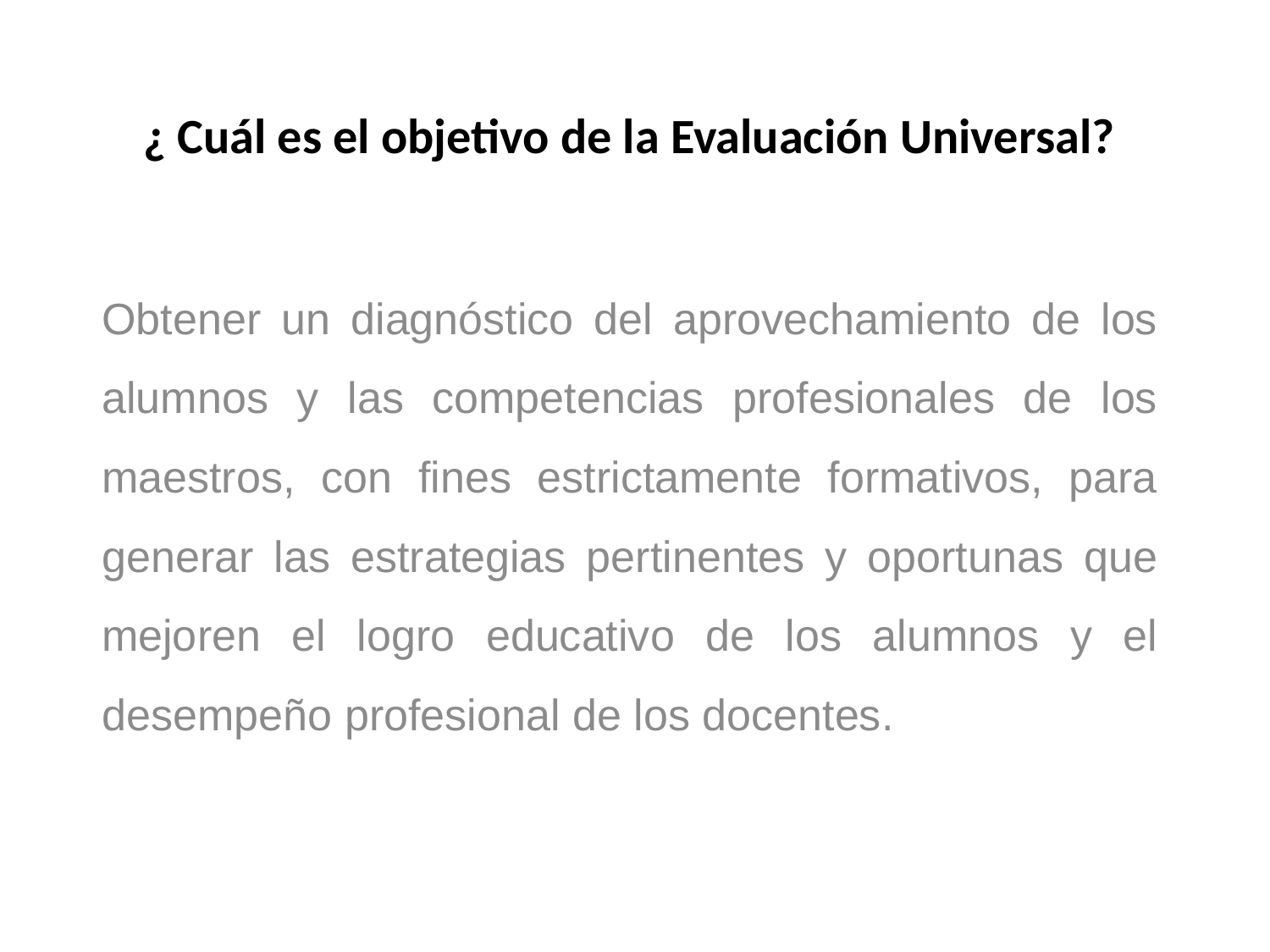

# ¿ Cuál es el objetivo de la Evaluación Universal?
Obtener un diagnóstico del aprovechamiento de los alumnos y las competencias profesionales de los maestros, con fines estrictamente formativos, para generar las estrategias pertinentes y oportunas que mejoren el logro educativo de los alumnos y el desempeño profesional de los docentes.